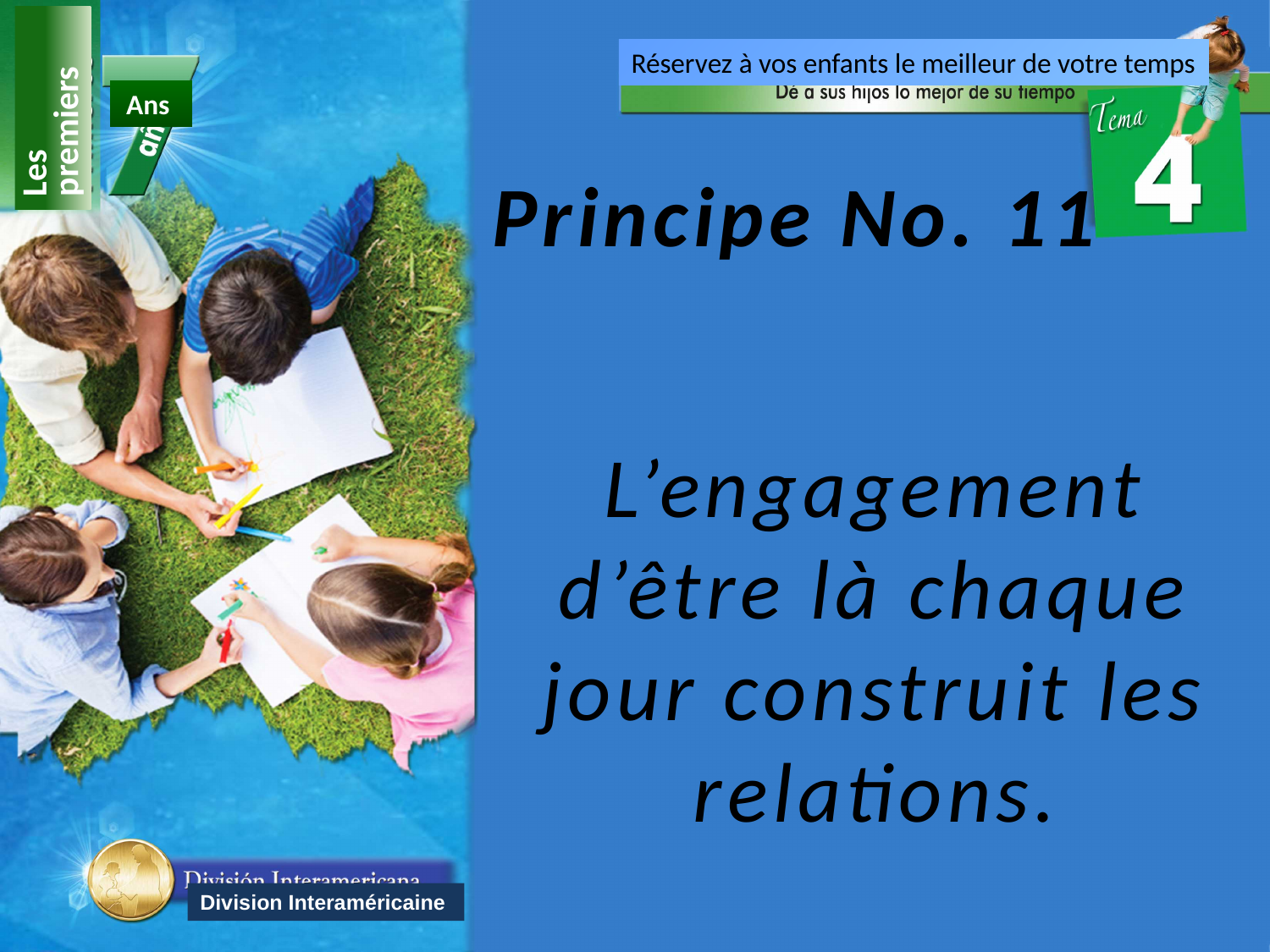

Réservez à vos enfants le meilleur de votre temps
Les premiers
Ans
Principe No. 11

L’engagement d’être là chaque jour construit les relations.
Division Interaméricaine